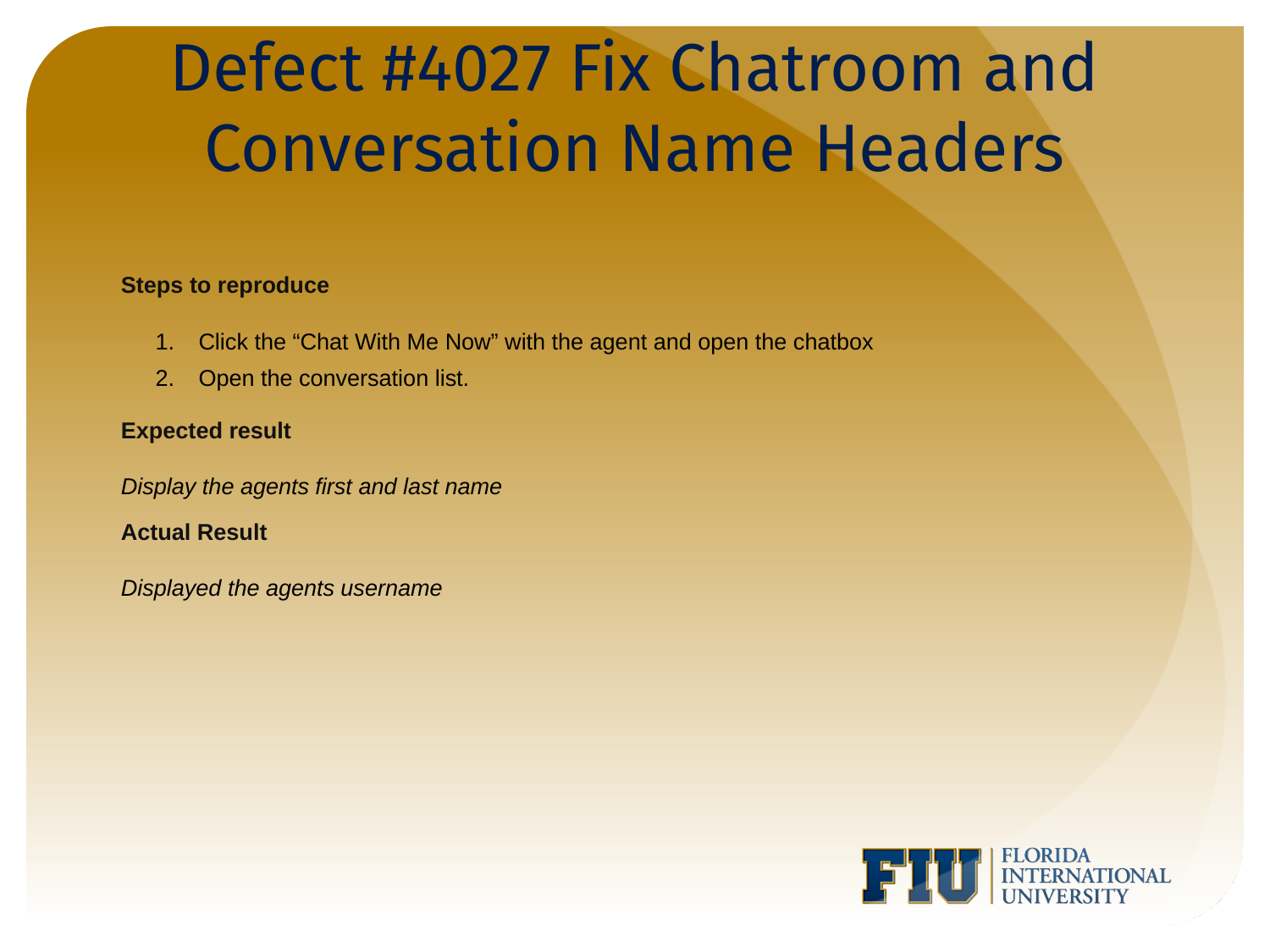

# Defect #4027 Fix Chatroom and Conversation Name Headers
Steps to reproduce
Click the “Chat With Me Now” with the agent and open the chatbox
Open the conversation list.
Expected result
Display the agents first and last name
Actual Result
Displayed the agents username